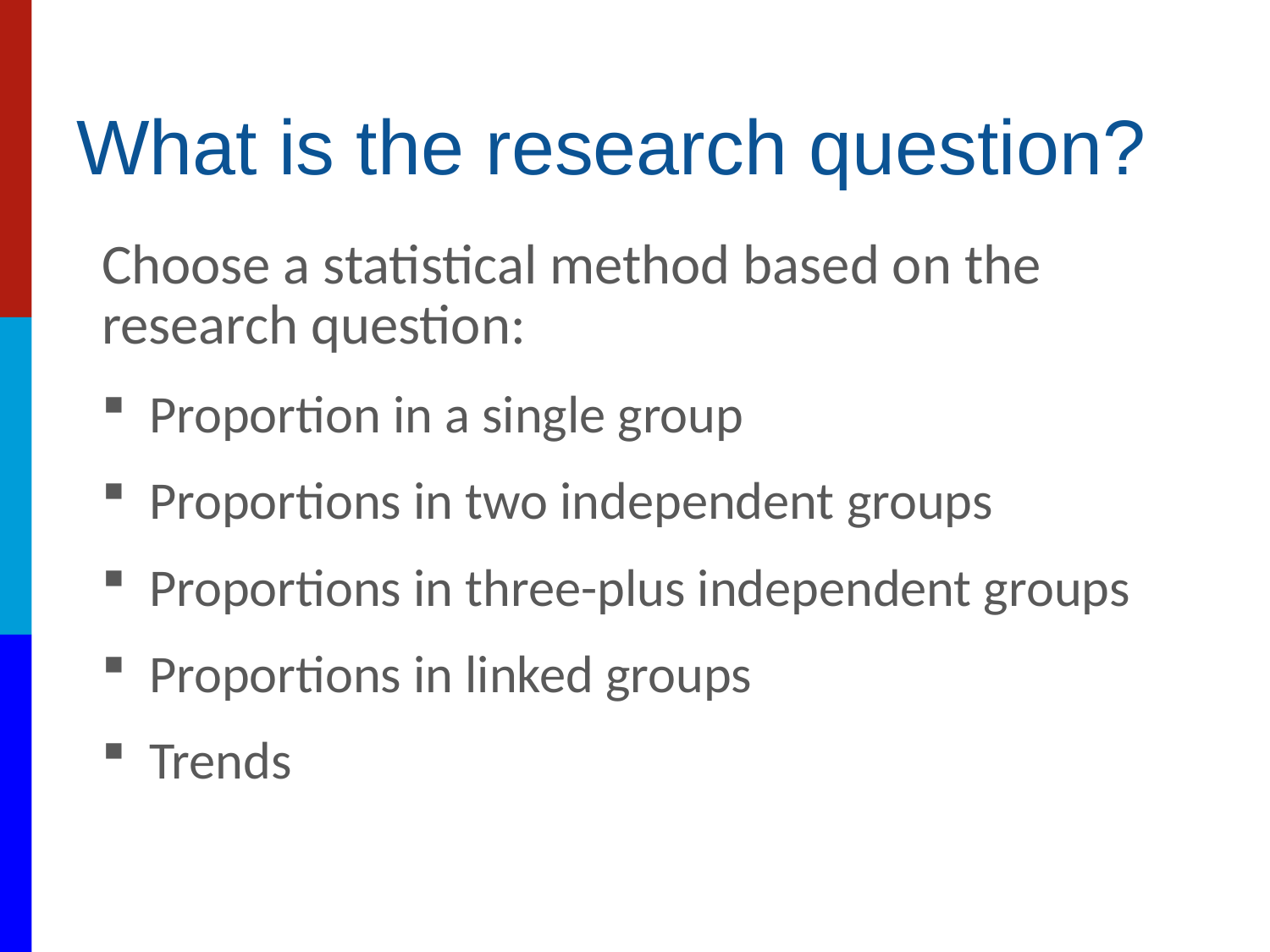

# What is the research question?
Choose a statistical method based on the research question:
Proportion in a single group
Proportions in two independent groups
Proportions in three-plus independent groups
Proportions in linked groups
Trends